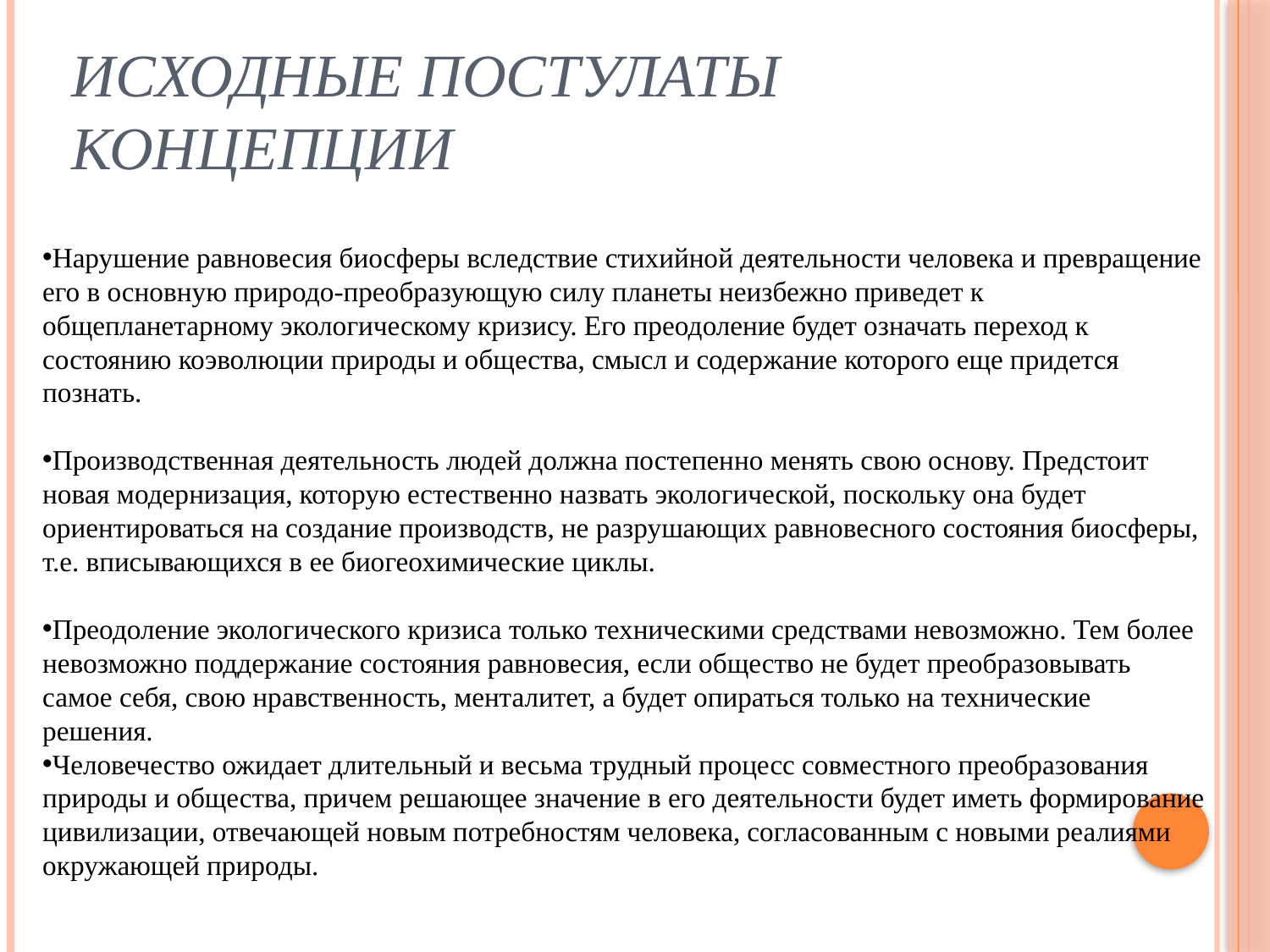

# Исходные постулаты концепции
Нарушение равновесия биосферы вследствие стихийной деятельности человека и превращение его в основную природо-преобразующую силу планеты неизбежно приведет к общепланетарному экологическому кризису. Его преодоление будет означать переход к состоянию коэволюции природы и общества, смысл и содержание которого еще придется познать.

Производственная деятельность людей должна постепенно менять свою основу. Предстоит новая модернизация, которую естественно назвать экологической, поскольку она будет ориентироваться на создание производств, не разрушающих равновесного состояния биосферы, т.е. вписывающихся в ее биогеохимические циклы.

Преодоление экологического кризиса только техническими средствами невозможно. Тем более невозможно поддержание состояния равновесия, если общество не будет преобразовывать самое себя, свою нравственность, менталитет, а будет опираться только на технические решения.
Человечество ожидает длительный и весьма трудный процесс совместного преобразования природы и общества, причем решающее значение в его деятельности будет иметь формирование цивилизации, отвечающей новым потребностям человека, согласованным с новыми реалиями окружающей природы.